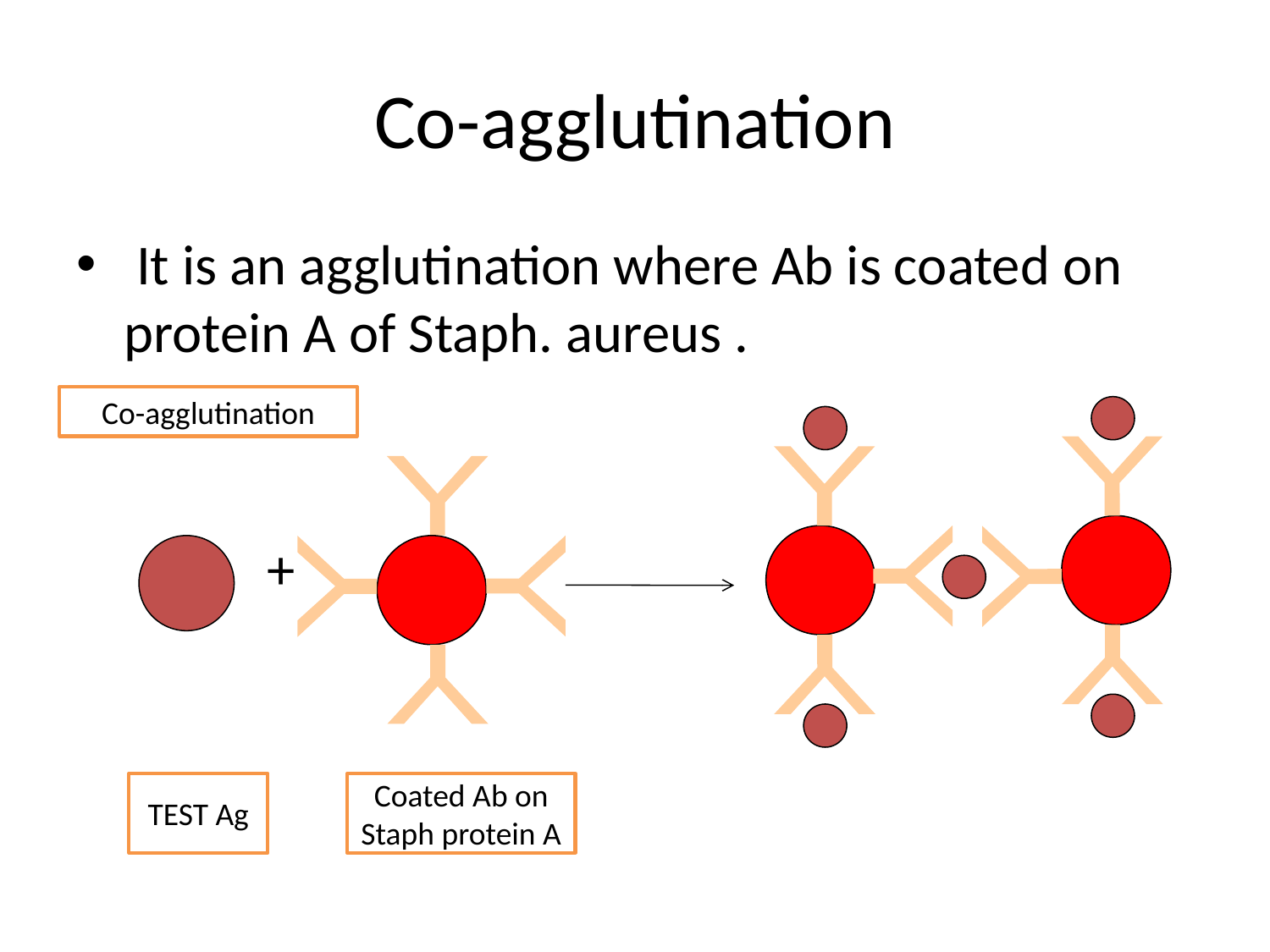

# Co-agglutination
 It is an agglutination where Ab is coated on protein A of Staph. aureus .

               +
Co-agglutination

Y
Y
Y

Y
Y
Y
Y

Y
Y
Y

TEST Ag
Coated Ab on Staph protein A